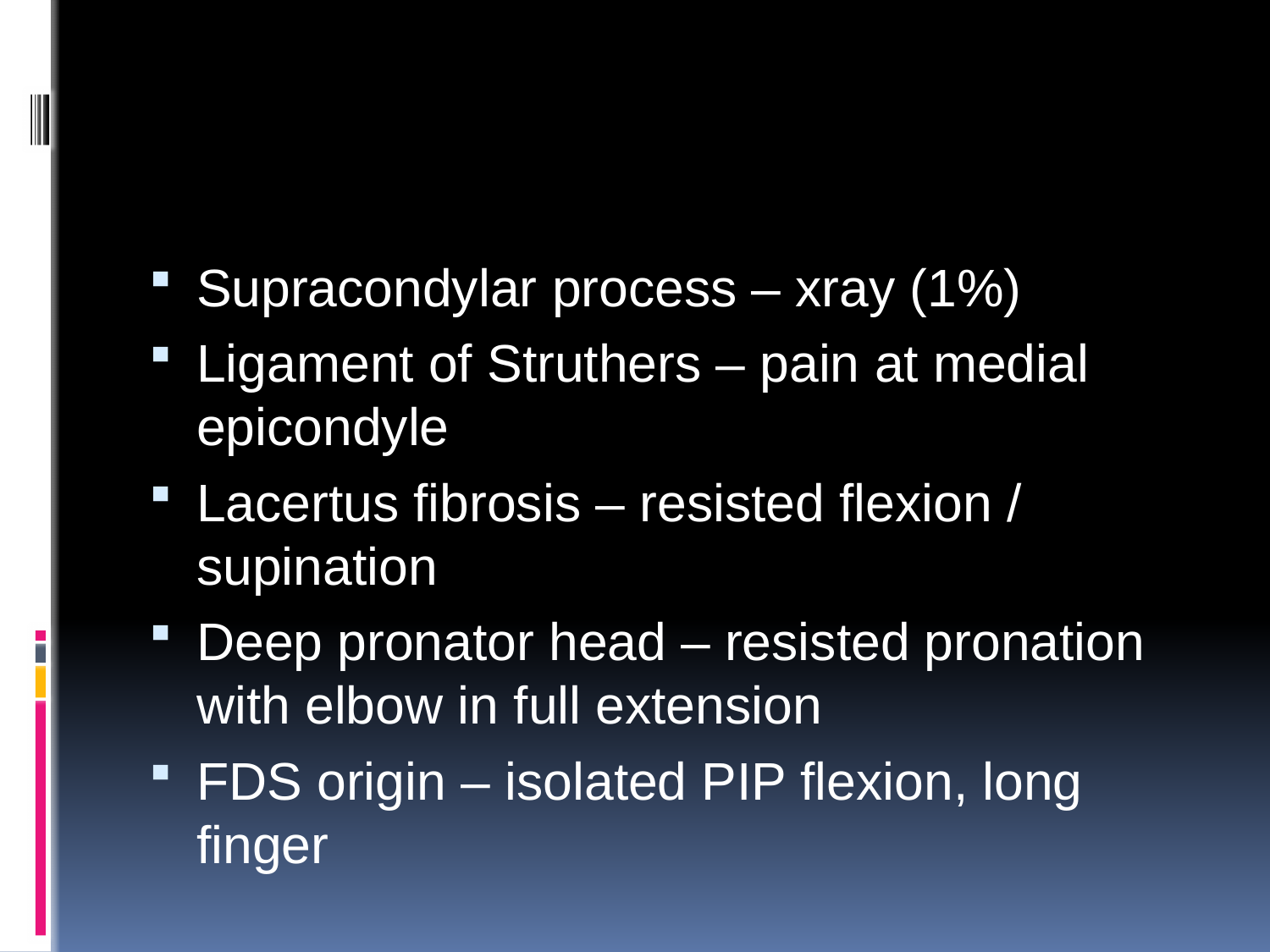

#
Supracondylar process – xray (1%)
Ligament of Struthers – pain at medial epicondyle
Lacertus fibrosis – resisted flexion / supination
Deep pronator head – resisted pronation with elbow in full extension
FDS origin – isolated PIP flexion, long finger